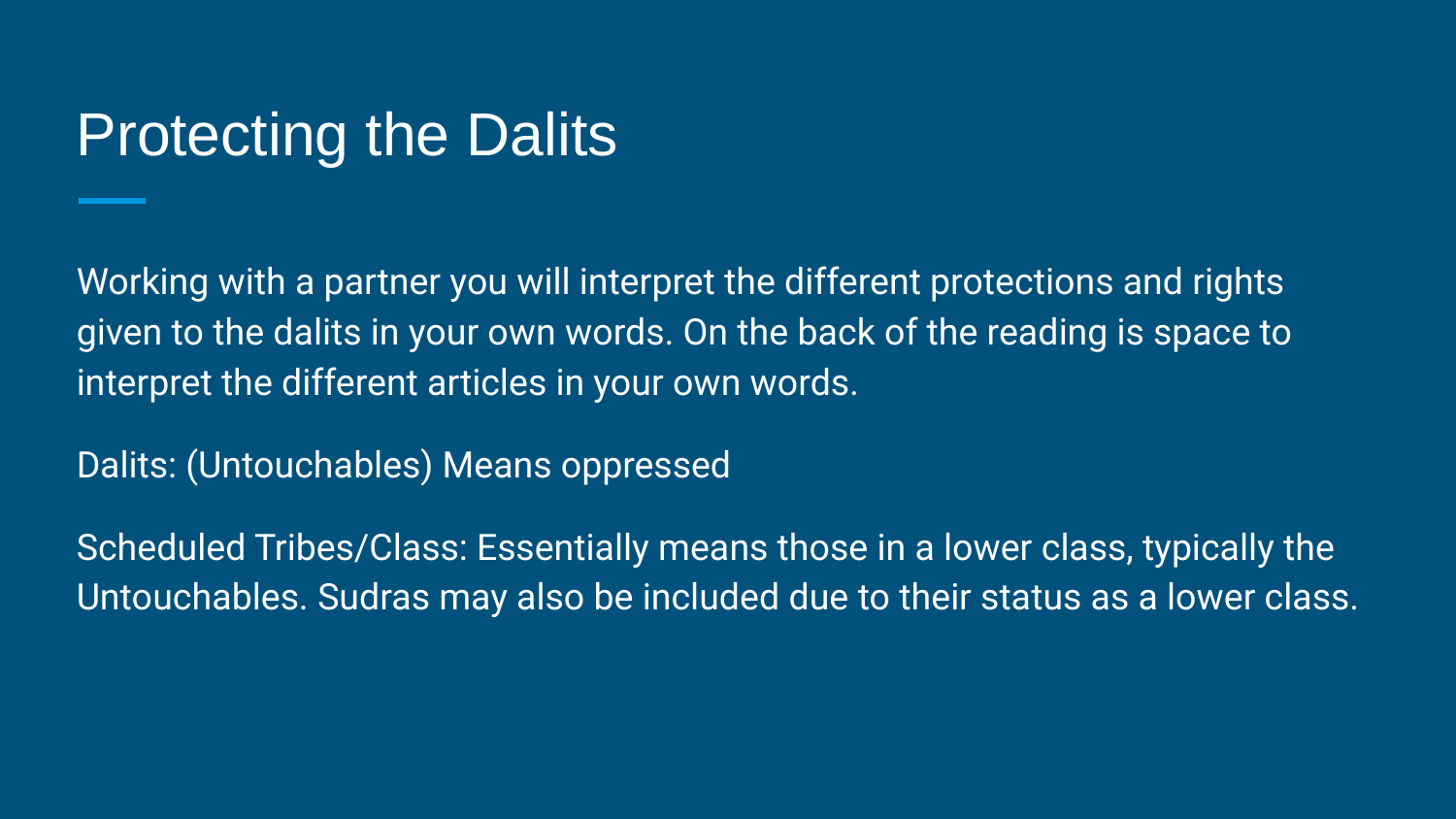

# Protecting the Dalits
Working with a partner you will interpret the different protections and rights given to the dalits in your own words. On the back of the reading is space to interpret the different articles in your own words.
Dalits: (Untouchables) Means oppressed
Scheduled Tribes/Class: Essentially means those in a lower class, typically the Untouchables. Sudras may also be included due to their status as a lower class.